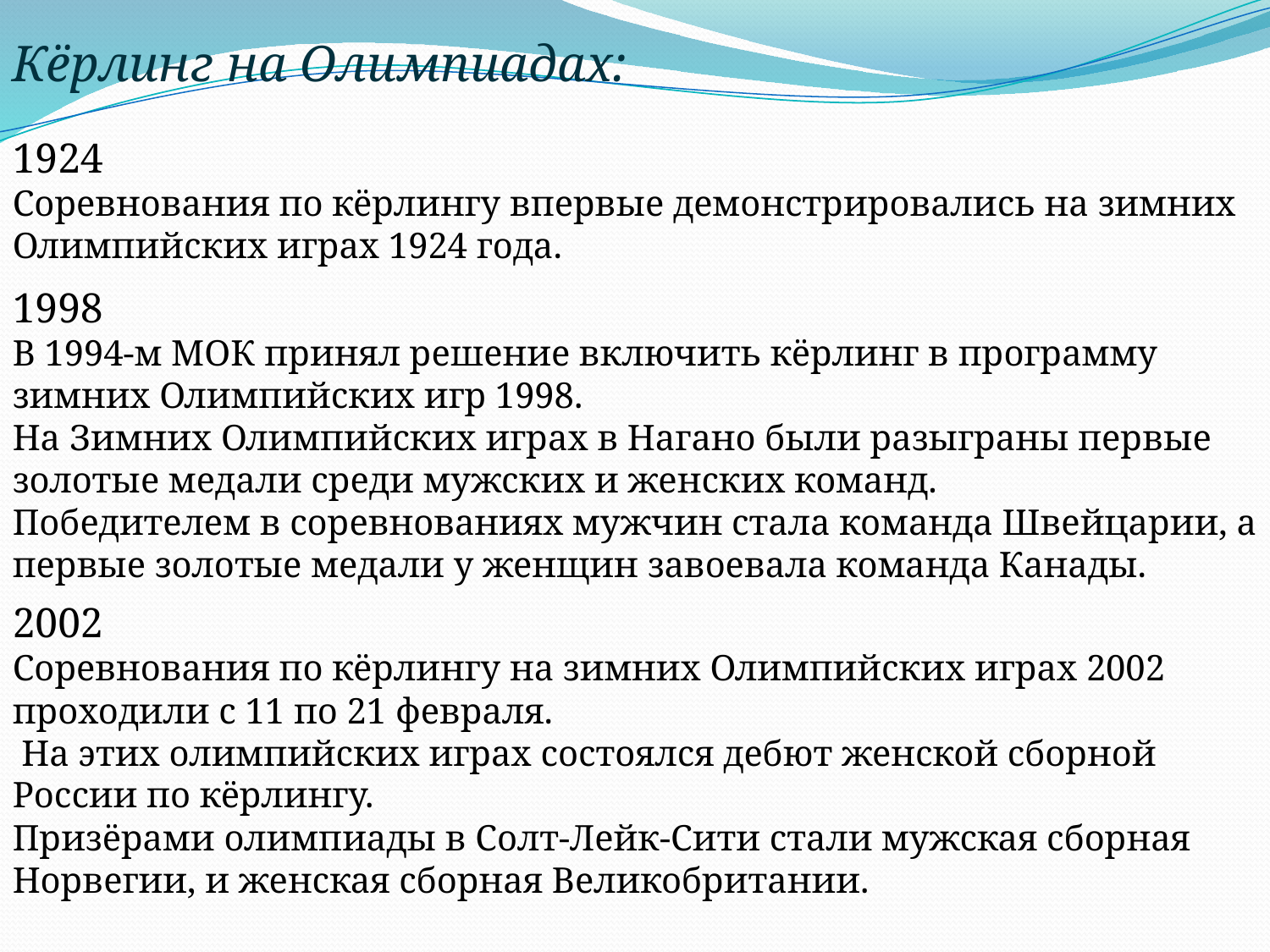

Кёрлинг на Олимпиадах:
1924
Соревнования по кёрлингу впервые демонстрировались на зимних Олимпийских играх 1924 года.
1998
В 1994-м МОК принял решение включить кёрлинг в программу зимних Олимпийских игр 1998.
На Зимних Олимпийских играх в Нагано были разыграны первые золотые медали среди мужских и женских команд.
Победителем в соревнованиях мужчин стала команда Швейцарии, а первые золотые медали у женщин завоевала команда Канады.
2002
Соревнования по кёрлингу на зимних Олимпийских играх 2002 проходили с 11 по 21 февраля.
 На этих олимпийских играх состоялся дебют женской сборной России по кёрлингу.
Призёрами олимпиады в Солт-Лейк-Сити стали мужская сборная Норвегии, и женская сборная Великобритании.